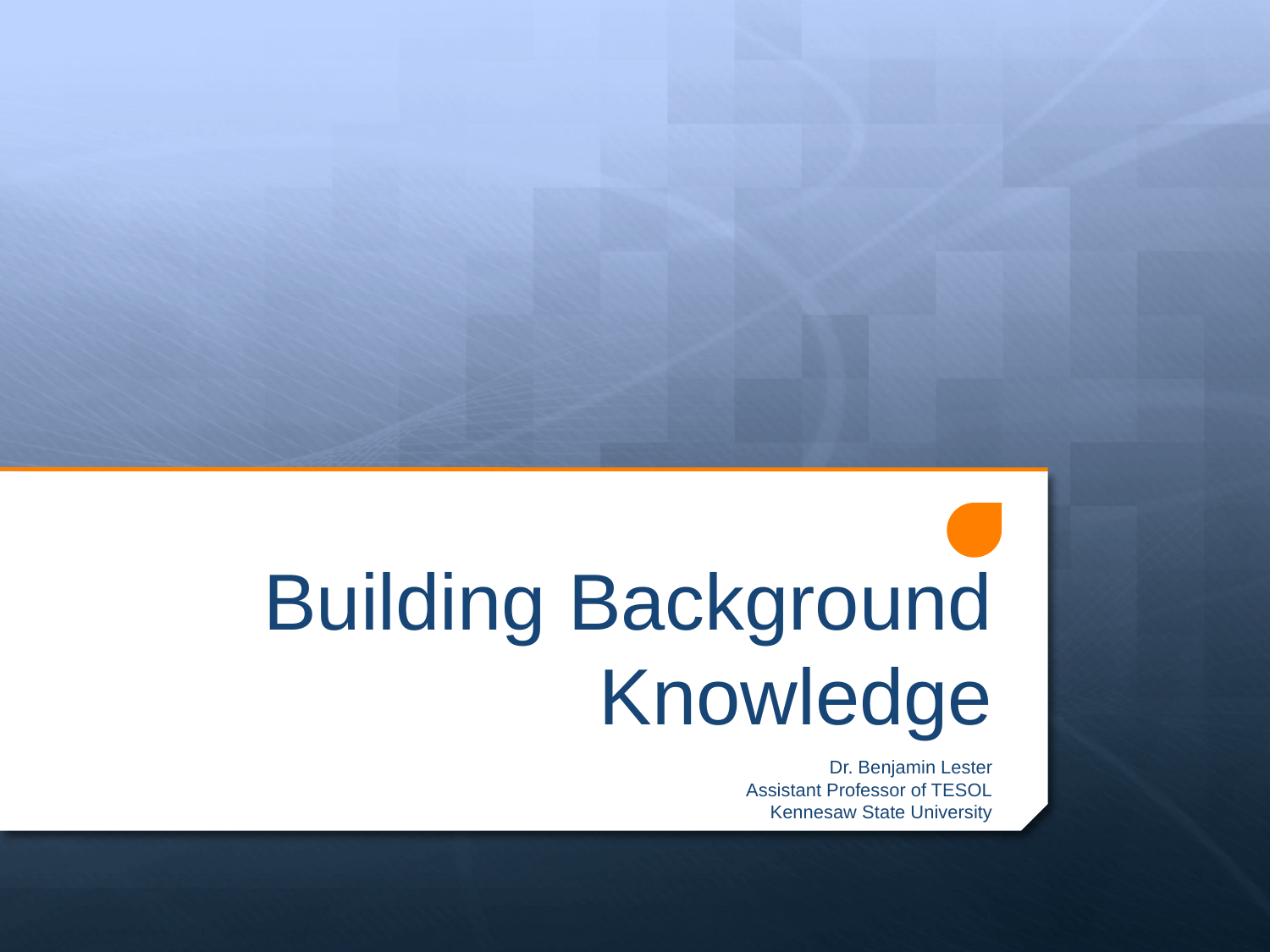

# Building Background Knowledge
Dr. Benjamin Lester
Assistant Professor of TESOL
Kennesaw State University